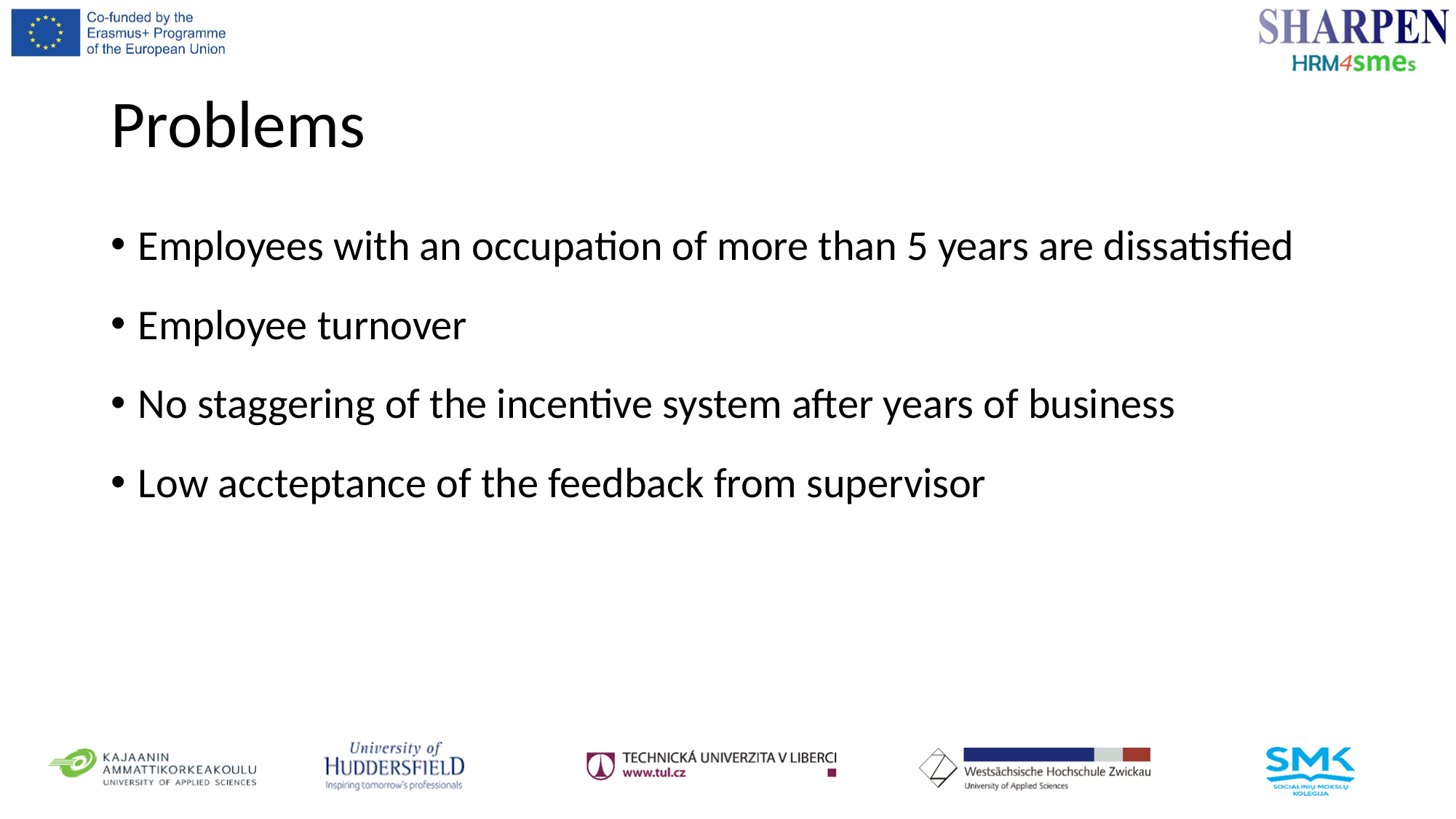

# Problems
Employees with an occupation of more than 5 years are dissatisfied
Employee turnover
No staggering of the incentive system after years of business
Low accteptance of the feedback from supervisor